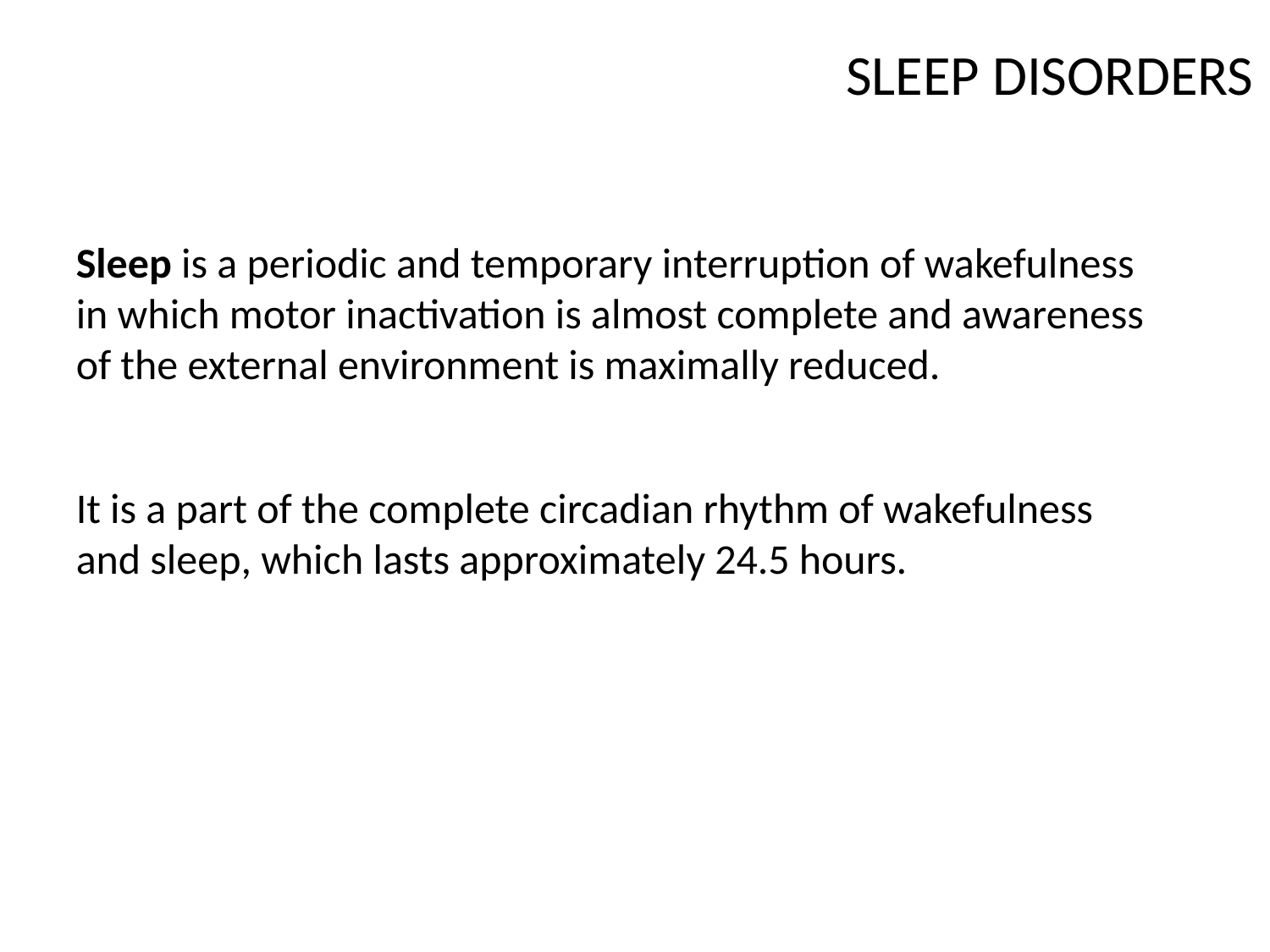

SLEEP DISORDERS
#
Sleep is a periodic and temporary interruption of wakefulness in which motor inactivation is almost complete and awareness of the external environment is maximally reduced.

It is a part of the complete circadian rhythm of wakefulness and sleep, which lasts approximately 24.5 hours.